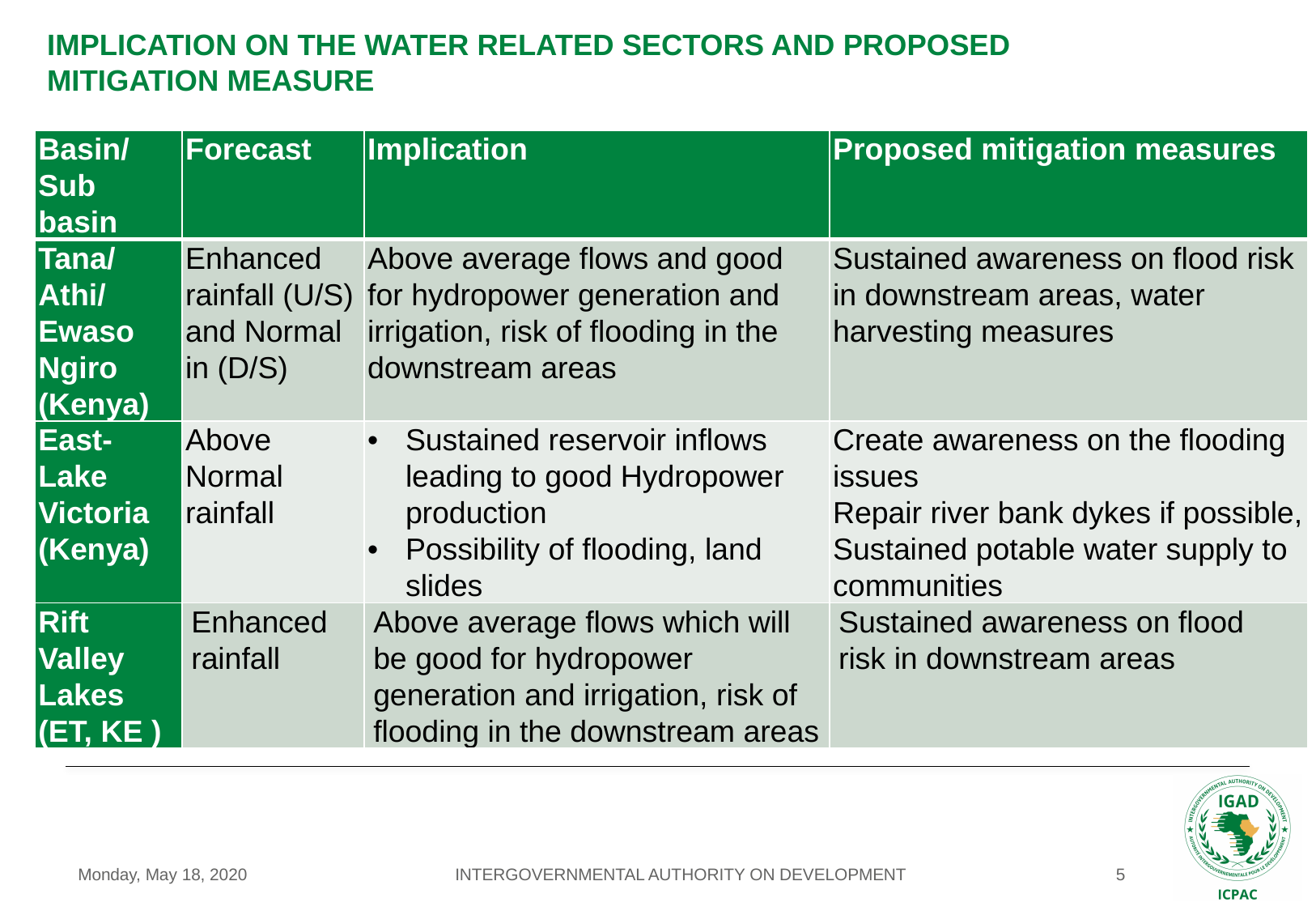

# Implication on the Water related Sectors and Proposed Mitigation Measure
| Basin/Sub basin | Forecast | Implication | Proposed mitigation measures |
| --- | --- | --- | --- |
| Tana/Athi/Ewaso Ngiro (Kenya) | Enhanced rainfall (U/S) and Normal in (D/S) | Above average flows and good for hydropower generation and irrigation, risk of flooding in the downstream areas | Sustained awareness on flood risk in downstream areas, water harvesting measures |
| East-Lake Victoria (Kenya) | Above Normal rainfall | Sustained reservoir inflows leading to good Hydropower production Possibility of flooding, land slides | Create awareness on the flooding issues Repair river bank dykes if possible, Sustained potable water supply to communities |
| Rift Valley Lakes (ET, KE ) | Enhanced rainfall | Above average flows which will be good for hydropower generation and irrigation, risk of flooding in the downstream areas | Sustained awareness on flood risk in downstream areas |
INTERGOVERNMENTAL AUTHORITY ON DEVELOPMENT
Monday, May 18, 2020
5